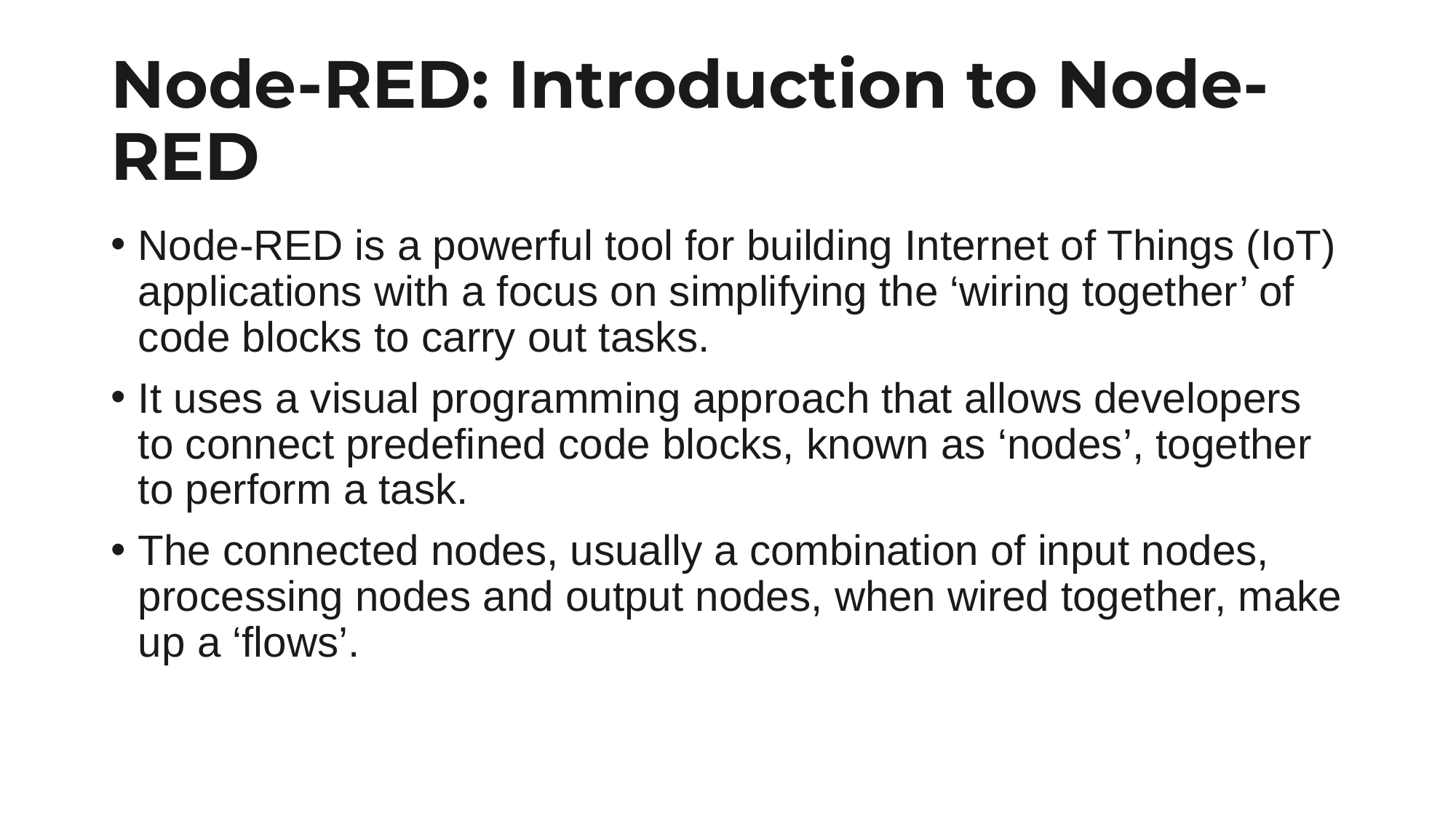

# Node-RED: Introduction to Node-RED
Node-RED is a powerful tool for building Internet of Things (IoT) applications with a focus on simplifying the ‘wiring together’ of code blocks to carry out tasks.
It uses a visual programming approach that allows developers to connect predefined code blocks, known as ‘nodes’, together to perform a task.
The connected nodes, usually a combination of input nodes, processing nodes and output nodes, when wired together, make up a ‘flows’.